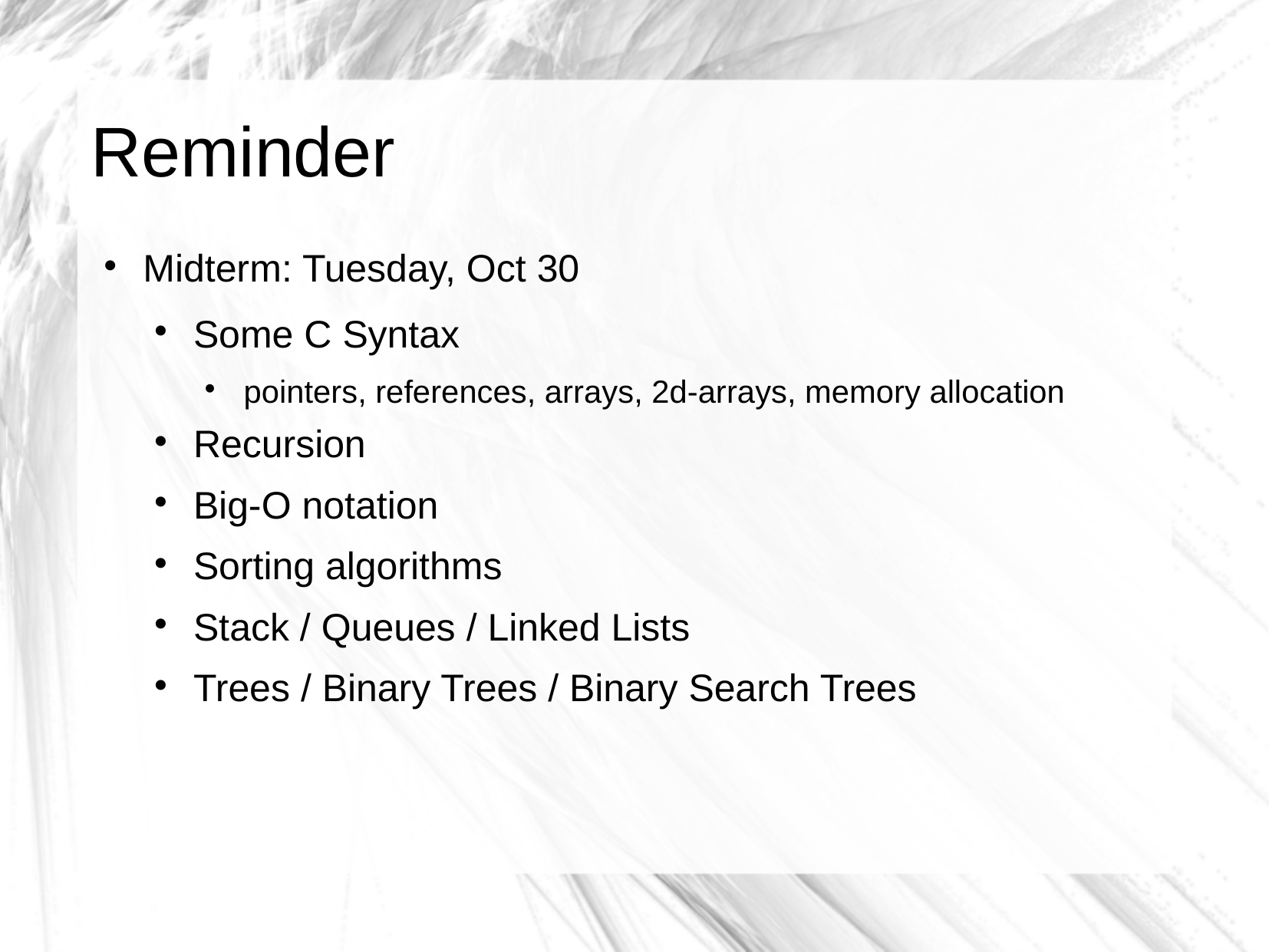

# Reminder
Midterm: Tuesday, Oct 30
Some C Syntax
pointers, references, arrays, 2d-arrays, memory allocation
Recursion
Big-O notation
Sorting algorithms
Stack / Queues / Linked Lists
Trees / Binary Trees / Binary Search Trees